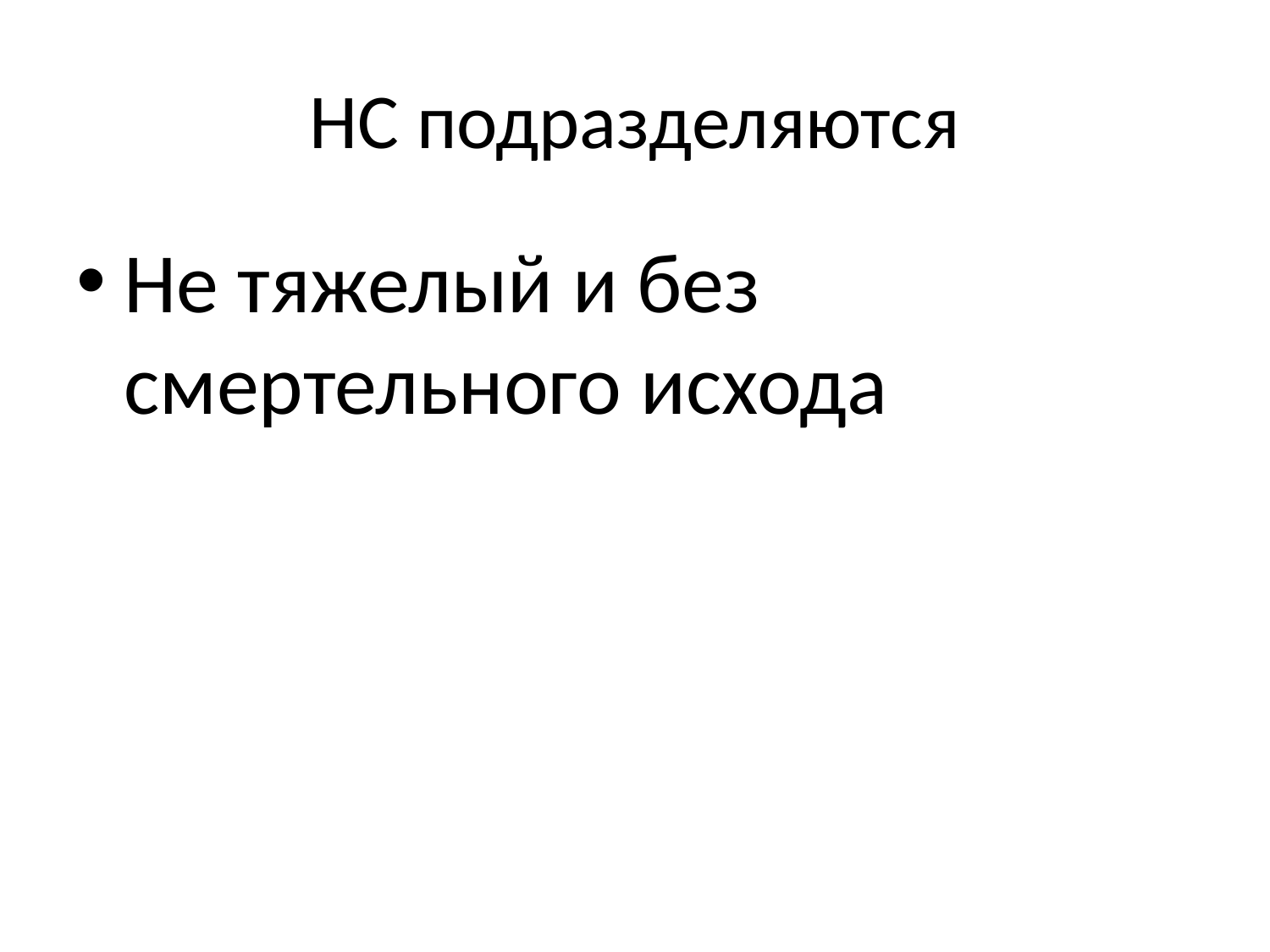

# НС подразделяются
Не тяжелый и без смертельного исхода